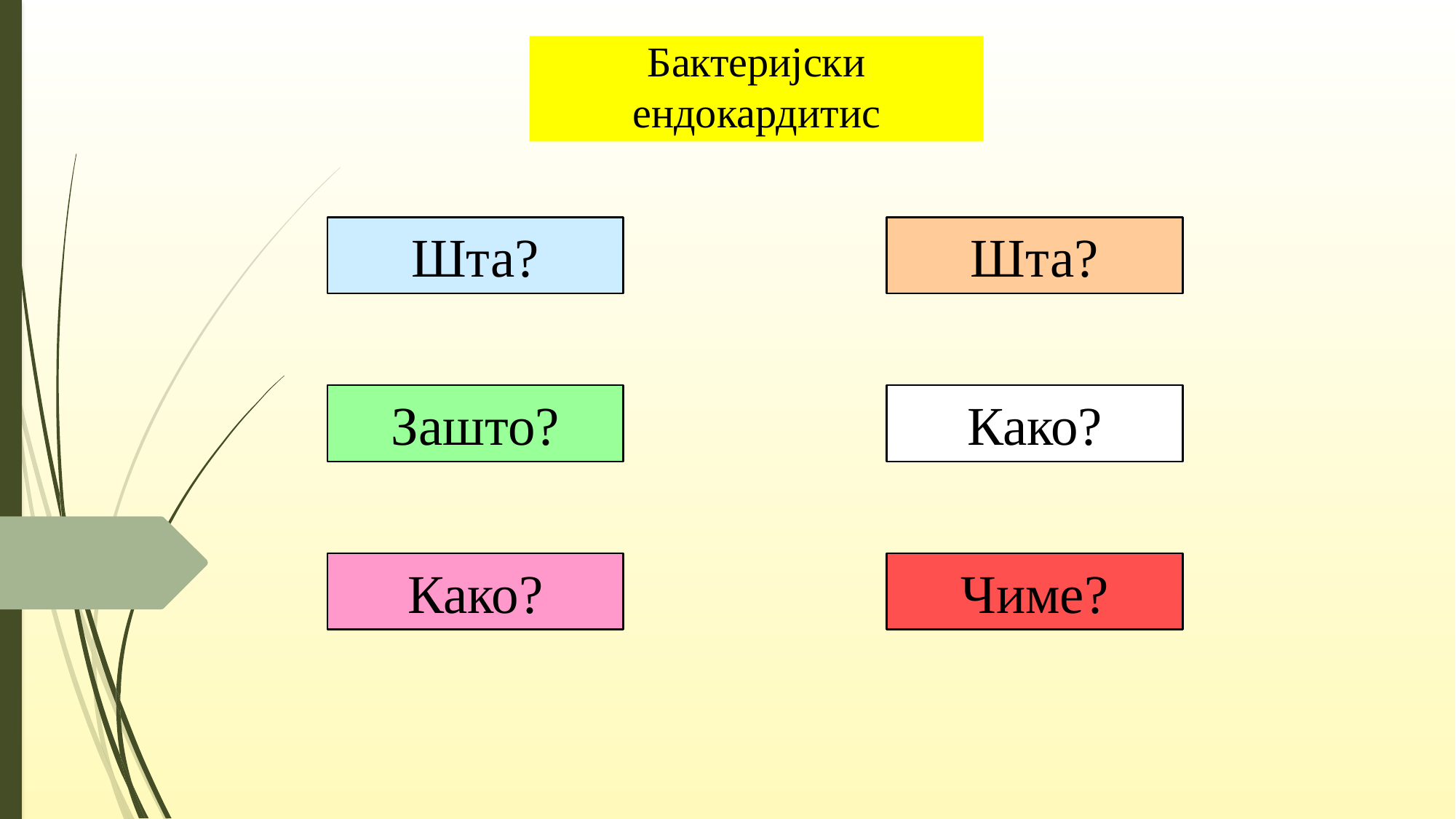

# Бактеријски ендокардитис
Шта?
Шта?
Како?
Зашто?
Чиме?
Како?